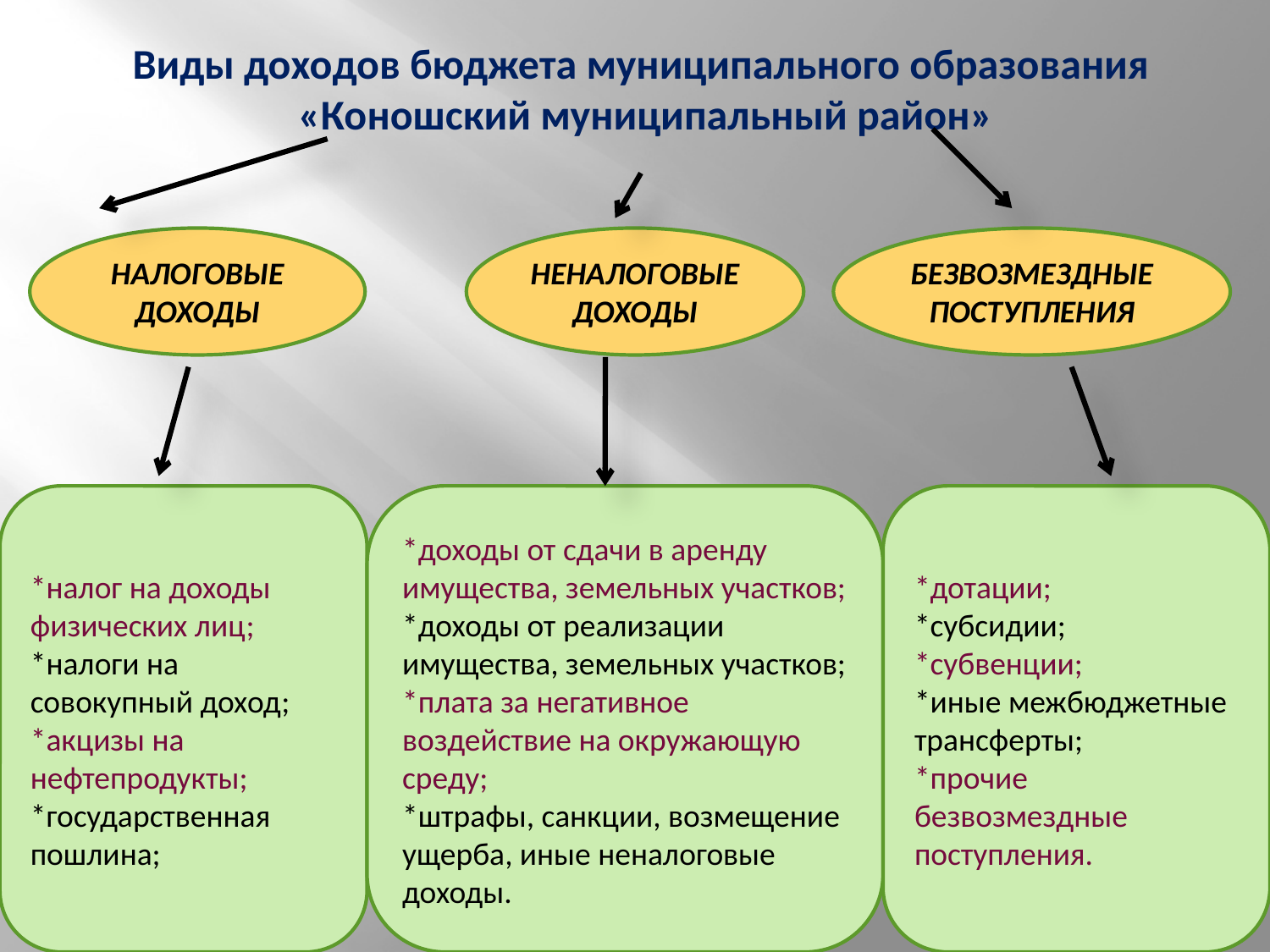

# Виды доходов бюджета муниципального образования
 «Коношский муниципальный район»
НАЛОГОВЫЕ ДОХОДЫ
НЕНАЛОГОВЫЕ ДОХОДЫ
БЕЗВОЗМЕЗДНЫЕ ПОСТУПЛЕНИЯ
*налог на доходы физических лиц;
*налоги на совокупный доход;
*акцизы на нефтепродукты;
*государственная пошлина;
*доходы от сдачи в аренду имущества, земельных участков;
*доходы от реализации имущества, земельных участков;
*плата за негативное воздействие на окружающую среду;
*штрафы, санкции, возмещение ущерба, иные неналоговые доходы.
*дотации;
*субсидии;
*субвенции;
*иные межбюджетные трансферты;
*прочие безвозмездные поступления.